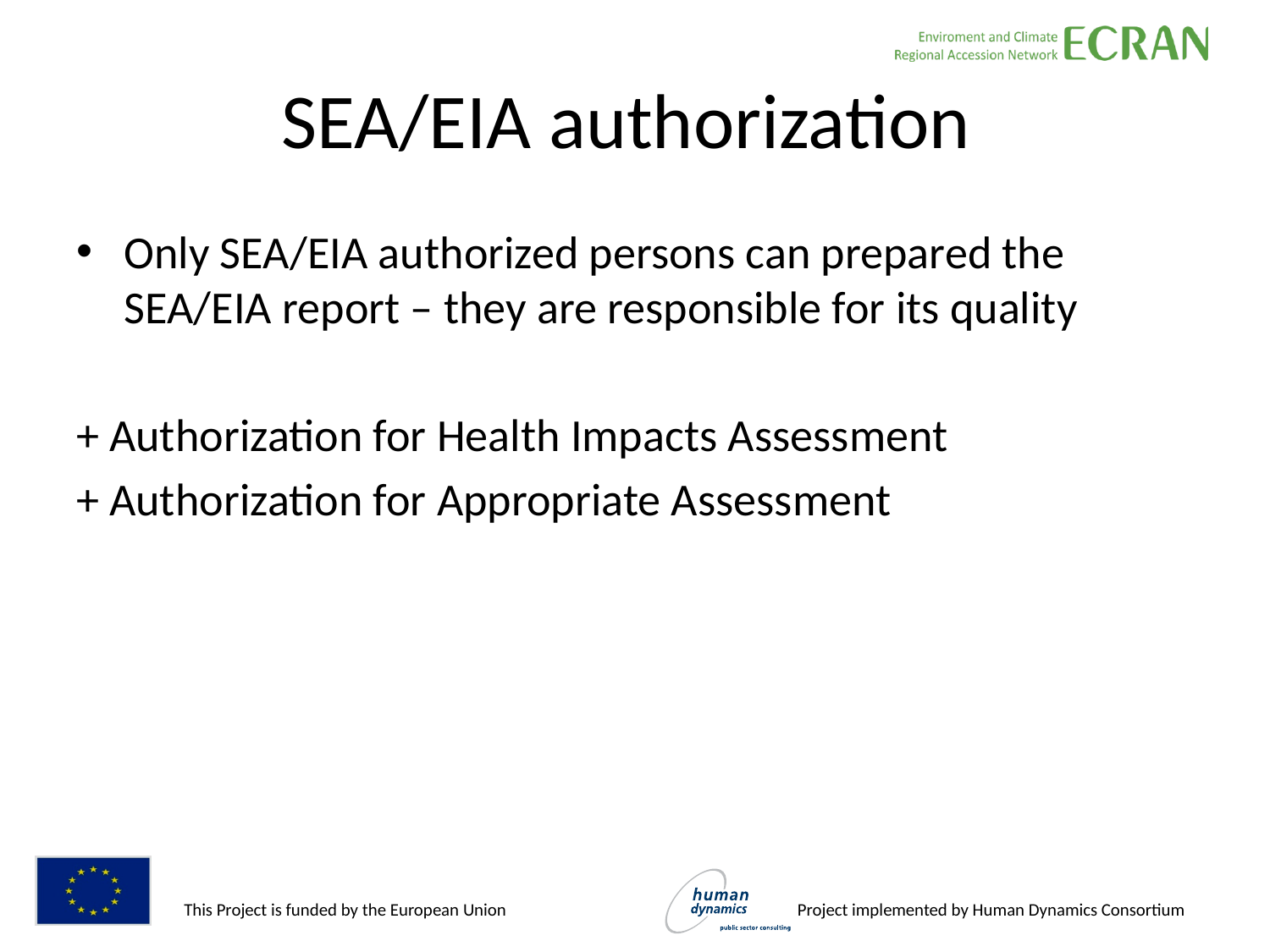

# SEA/EIA authorization
Only SEA/EIA authorized persons can prepared the SEA/EIA report – they are responsible for its quality

+ Authorization for Health Impacts Assessment
+ Authorization for Appropriate Assessment